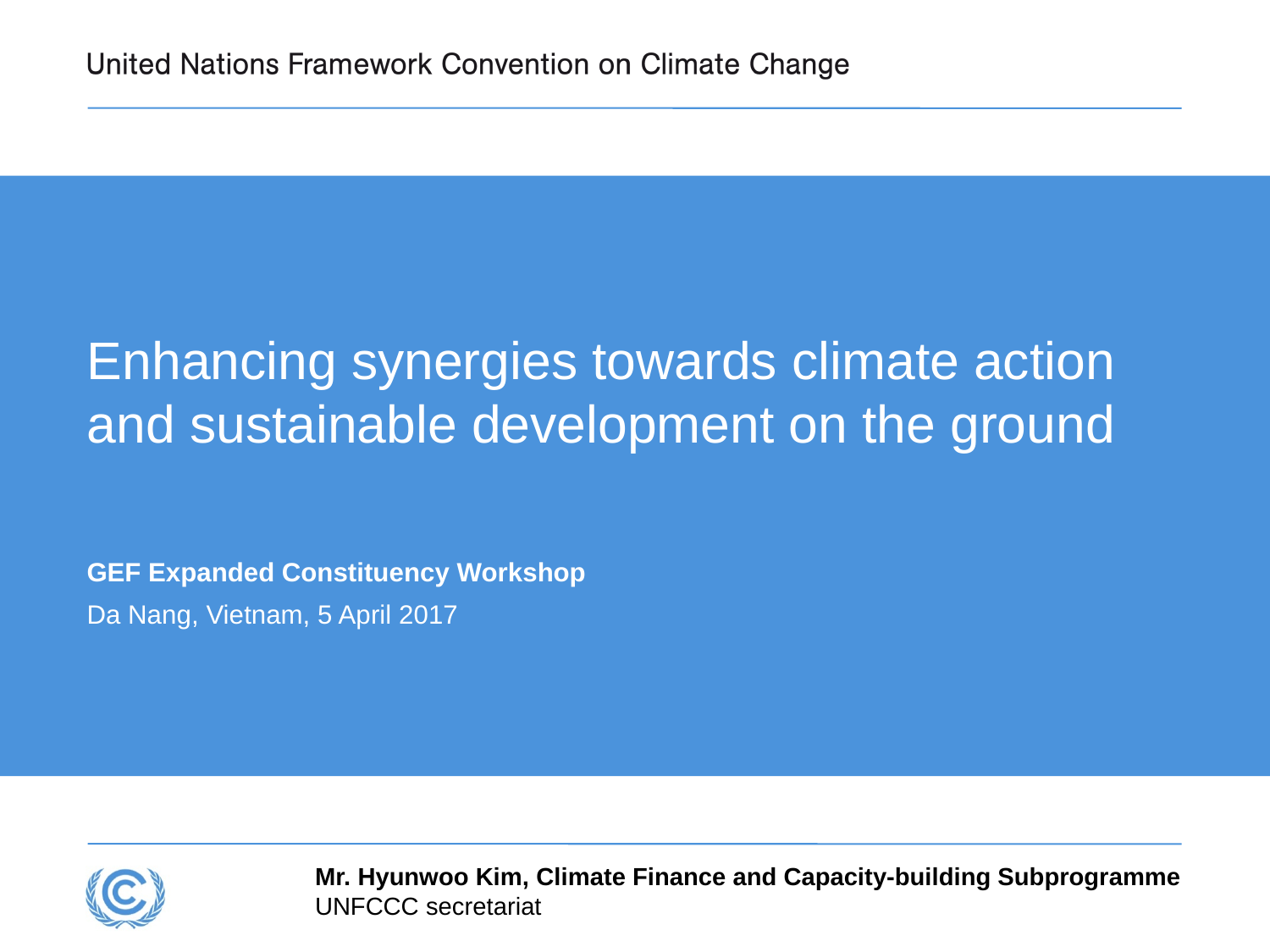

# Enhancing synergies towards climate action and sustainable development on the ground
GEF Expanded Constituency Workshop
Da Nang, Vietnam, 5 April 2017
Mr. Hyunwoo Kim, Climate Finance and Capacity-building Subprogramme
UNFCCC secretariat